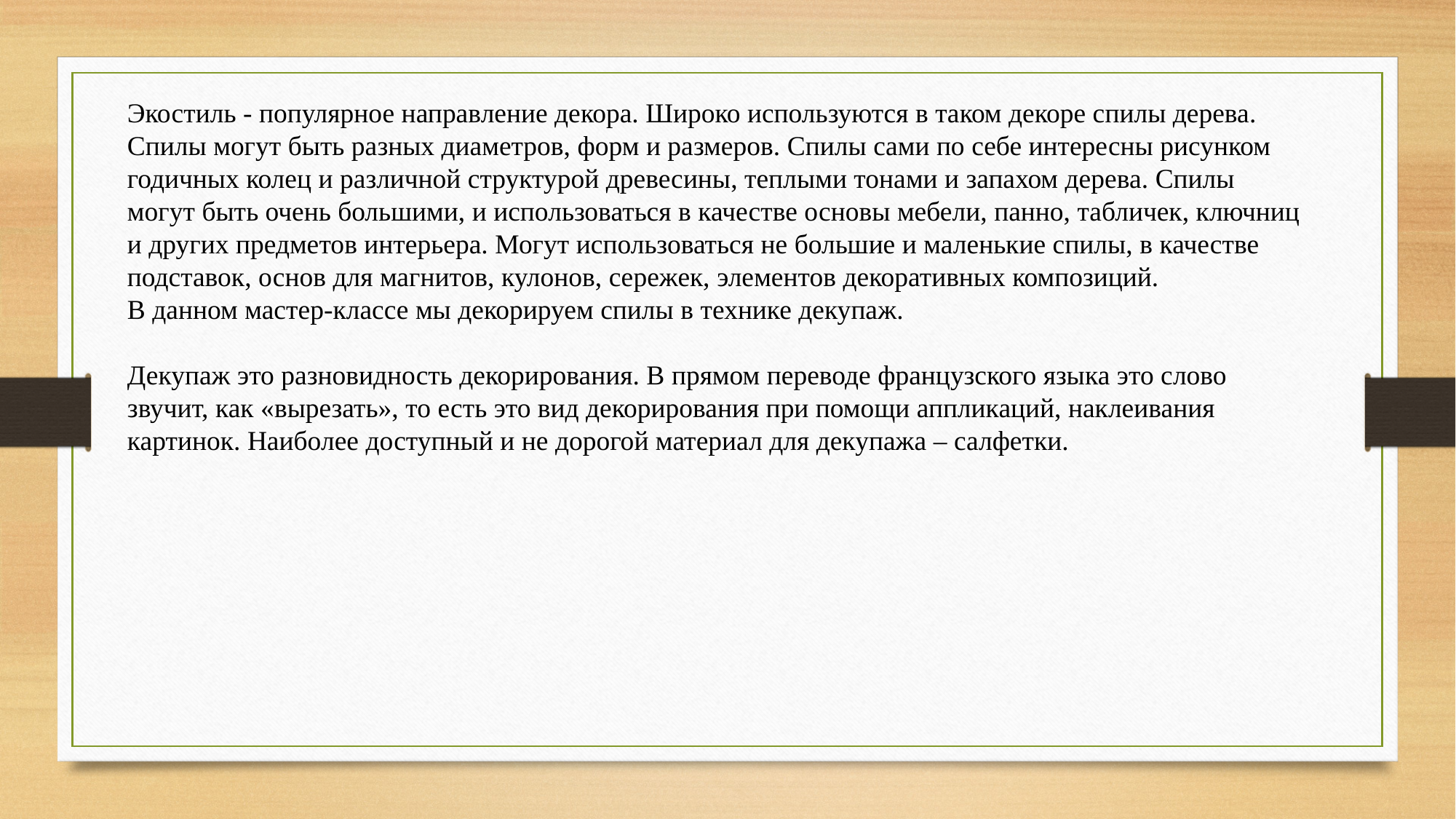

Экостиль - популярное направление декора. Широко используются в таком декоре спилы дерева. Спилы могут быть разных диаметров, форм и размеров. Спилы сами по себе интересны рисунком годичных колец и различной структурой древесины, теплыми тонами и запахом дерева. Спилы могут быть очень большими, и использоваться в качестве основы мебели, панно, табличек, ключниц и других предметов интерьера. Могут использоваться не большие и маленькие спилы, в качестве подставок, основ для магнитов, кулонов, сережек, элементов декоративных композиций.
В данном мастер-классе мы декорируем спилы в технике декупаж.

Декупаж это разновидность декорирования. В прямом переводе французского языка это слово звучит, как «вырезать», то есть это вид декорирования при помощи аппликаций, наклеивания картинок. Наиболее доступный и не дорогой материал для декупажа – салфетки.